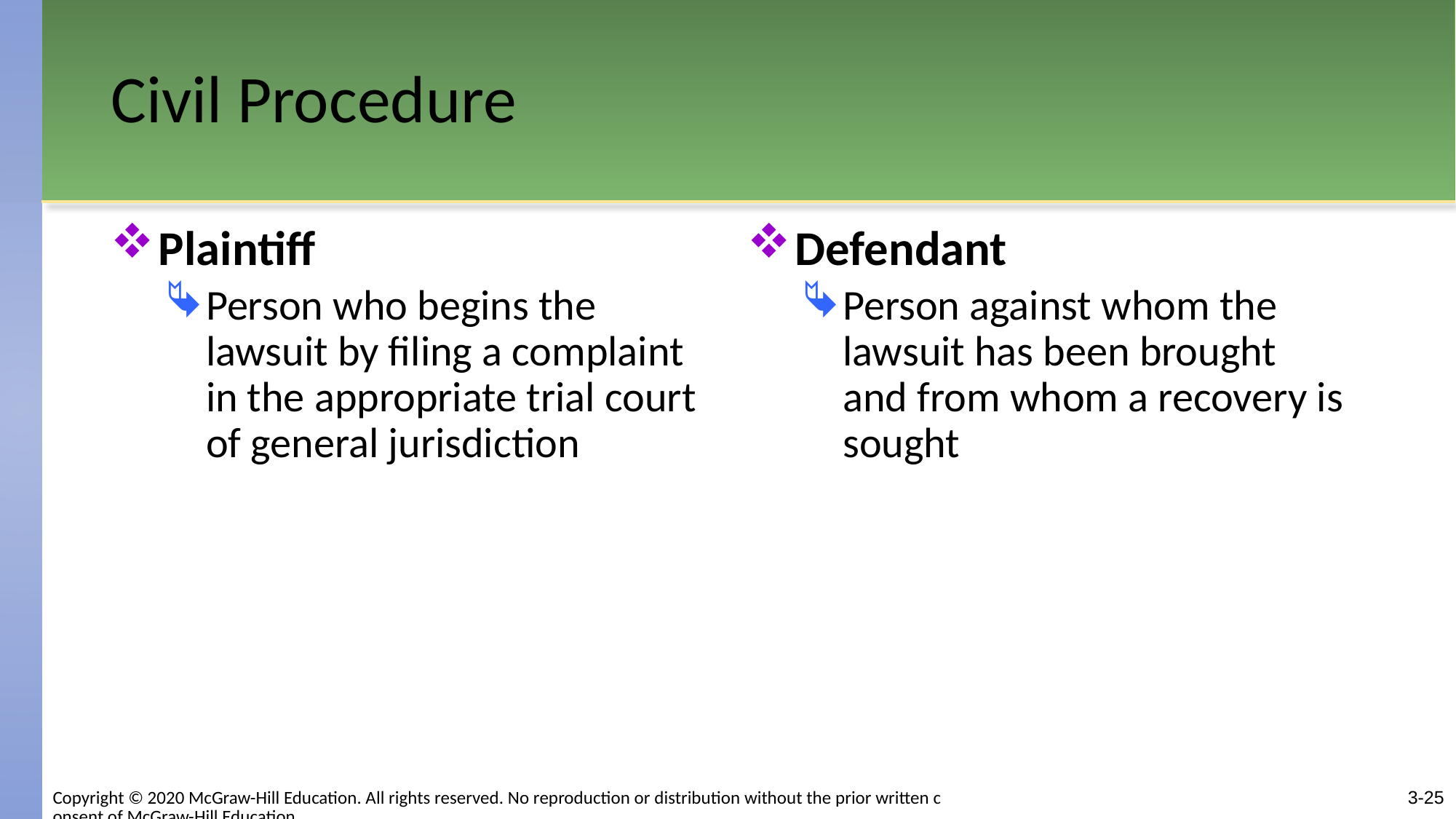

# Civil Procedure
Plaintiff
Person who begins the lawsuit by filing a complaint in the appropriate trial court of general jurisdiction
Defendant
Person against whom the lawsuit has been brought and from whom a recovery is sought

3-25
Copyright © 2020 McGraw-Hill Education. All rights reserved. No reproduction or distribution without the prior written consent of McGraw-Hill Education.